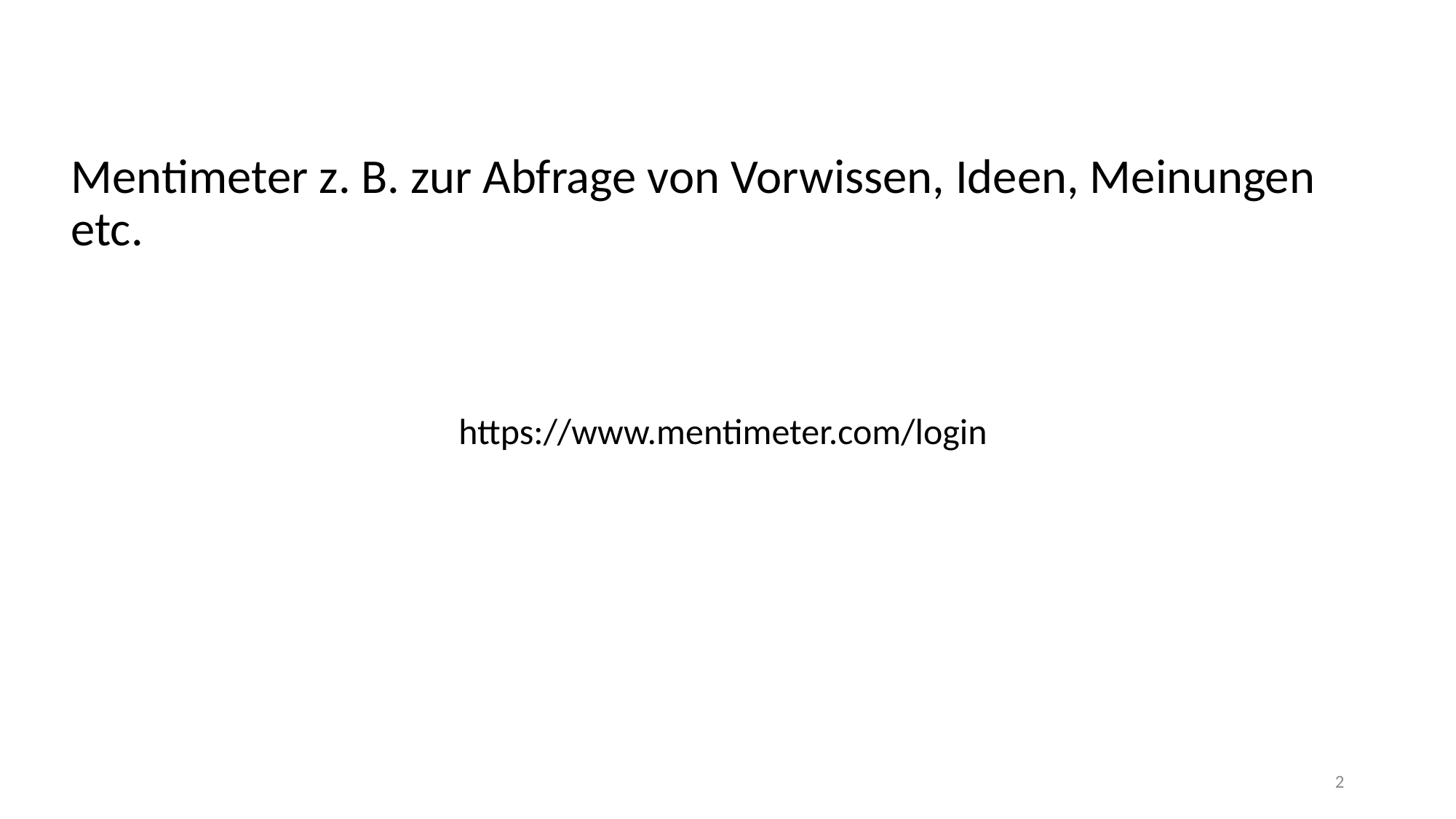

# Mentimeter z. B. zur Abfrage von Vorwissen, Ideen, Meinungen etc.
https://www.mentimeter.com/login
2